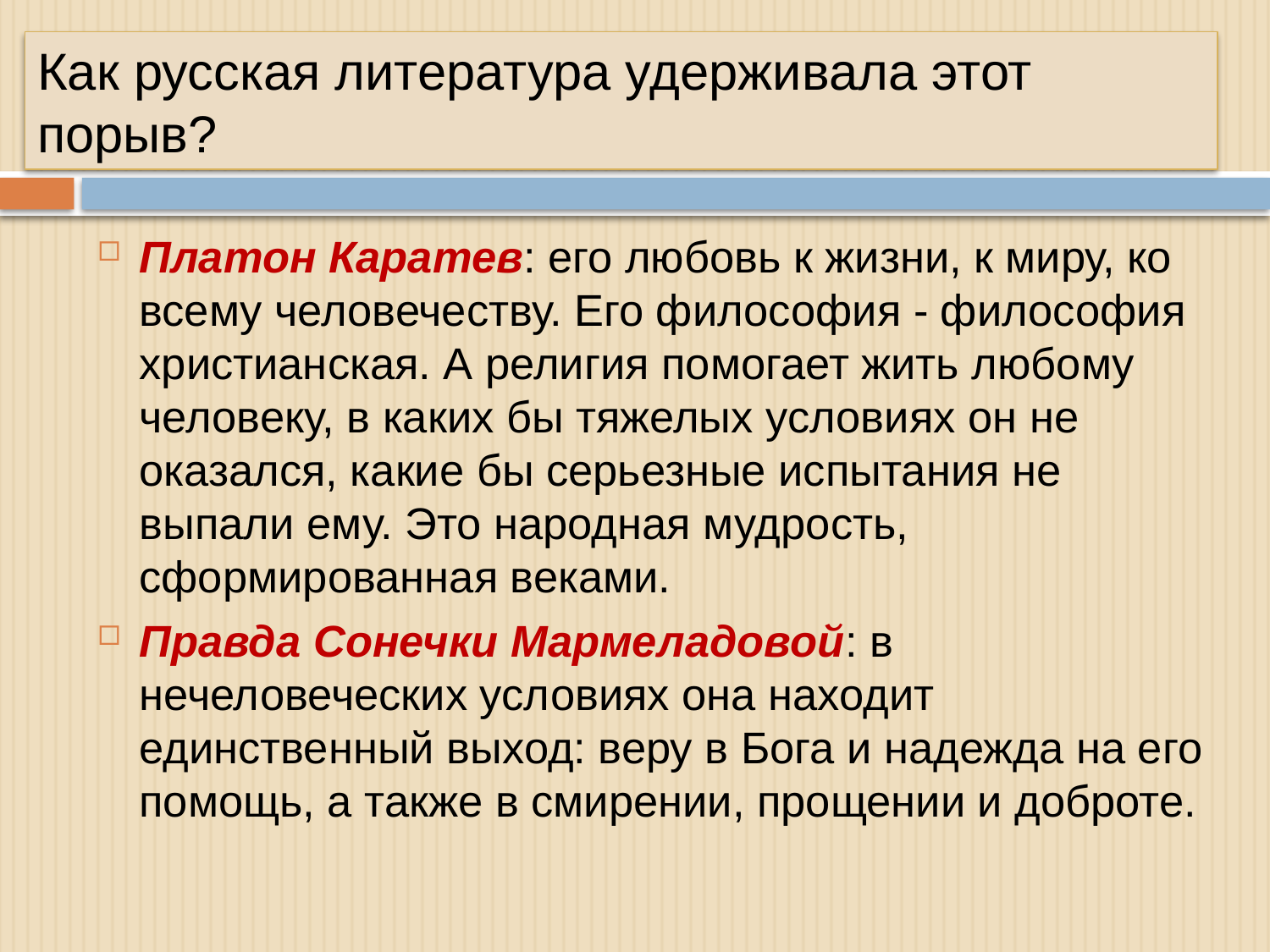

# Как русская литература удерживала этот порыв?
Платон Каратев: его любовь к жизни, к миру, ко всему человечеству. Его философия - философия христианская. А религия помогает жить любому человеку, в каких бы тяжелых условиях он не оказался, какие бы серьезные испытания не выпали ему. Это народная мудрость, сформированная веками.
Правда Сонечки Мармеладовой: в нечеловеческих условиях она находит единственный выход: веру в Бога и надежда на его помощь, а также в смирении, прощении и доброте.